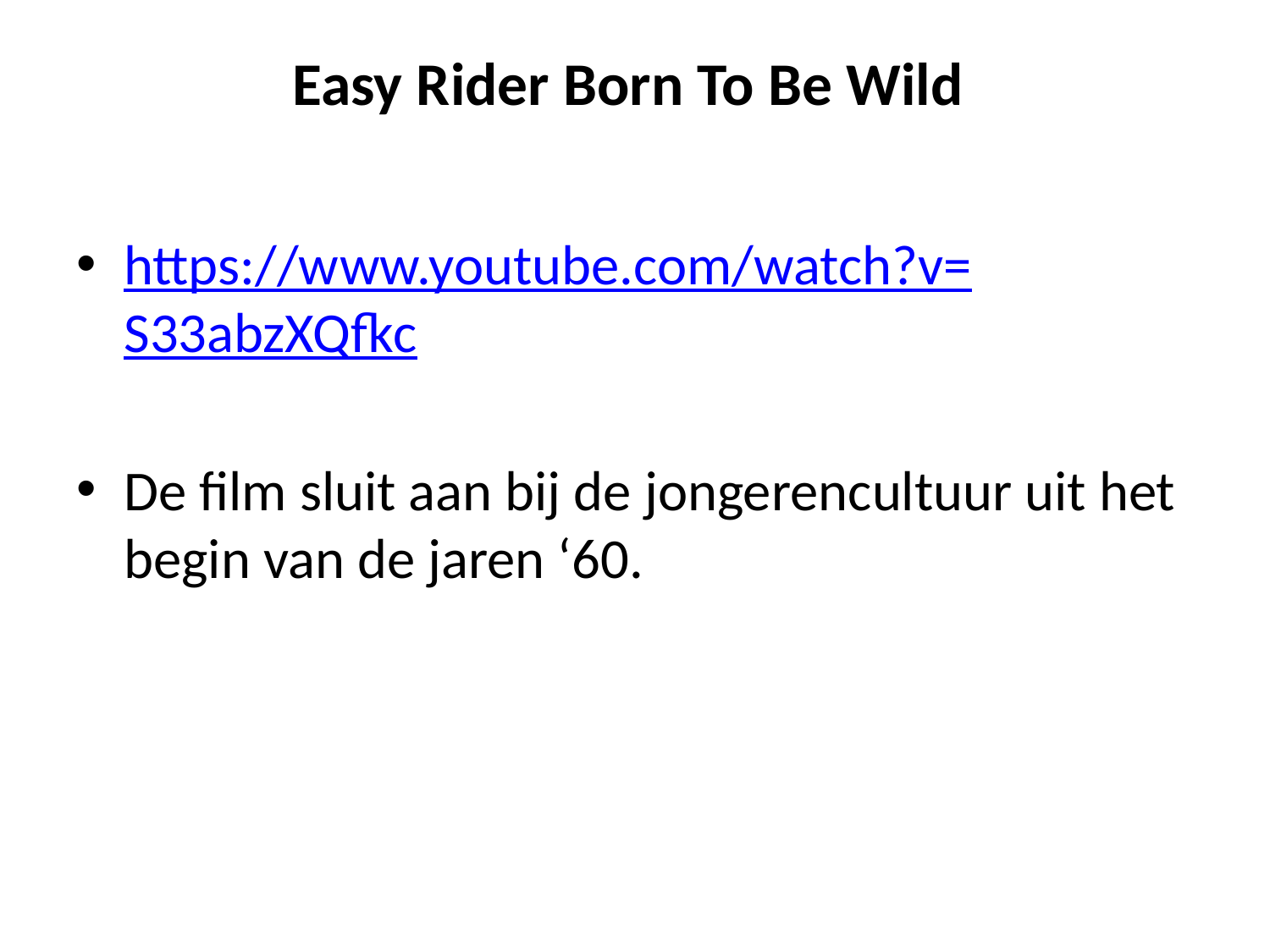

# Easy Rider Born To Be Wild
https://www.youtube.com/watch?v=S33abzXQfkc

De film sluit aan bij de jongerencultuur uit het begin van de jaren ‘60.